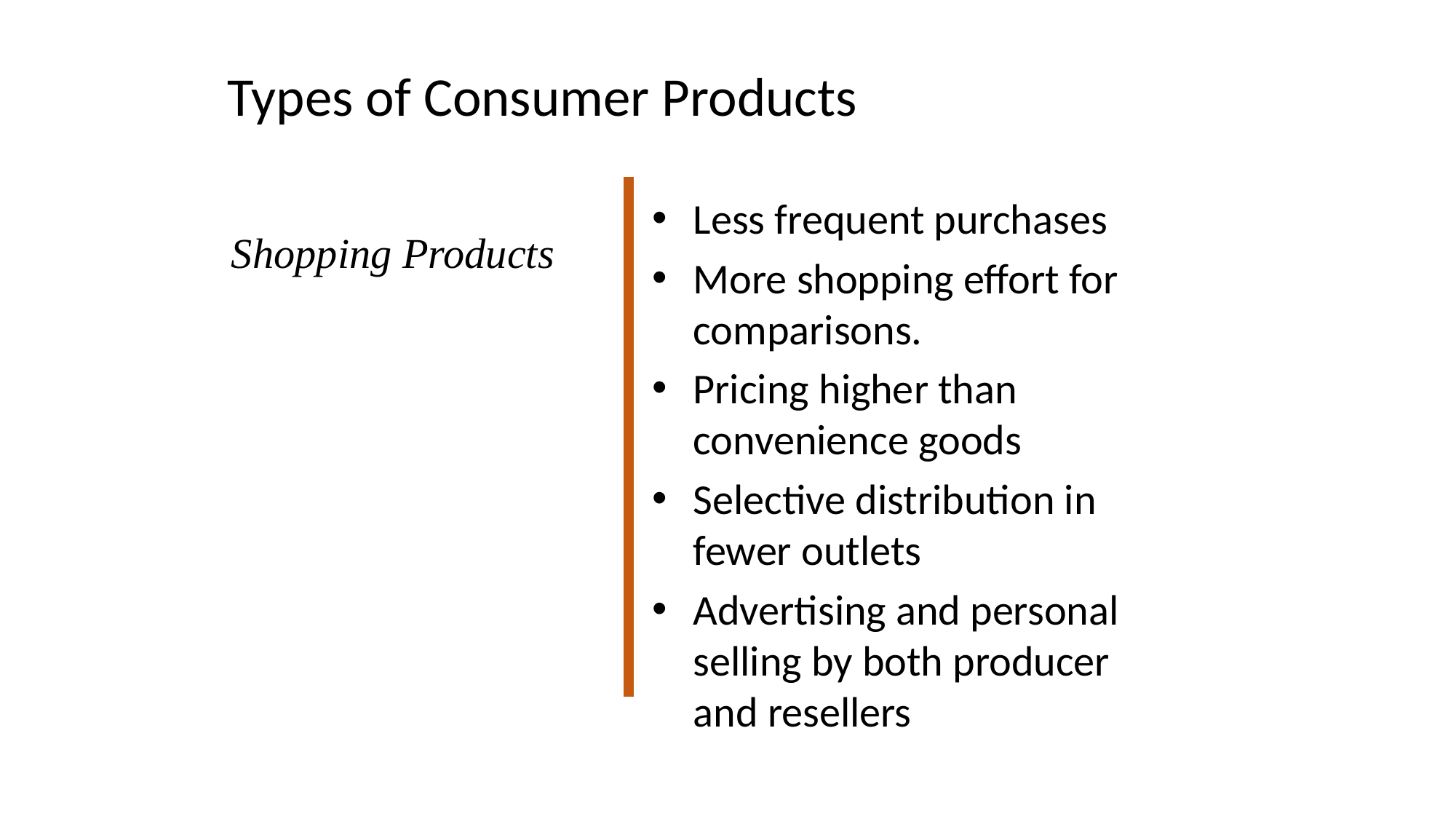

# Types of Consumer Products

Less frequent purchases
More shopping effort for comparisons.
Pricing higher than convenience goods
Selective distribution in fewer outlets
Advertising and personal selling by both producer and resellers
Shopping Products